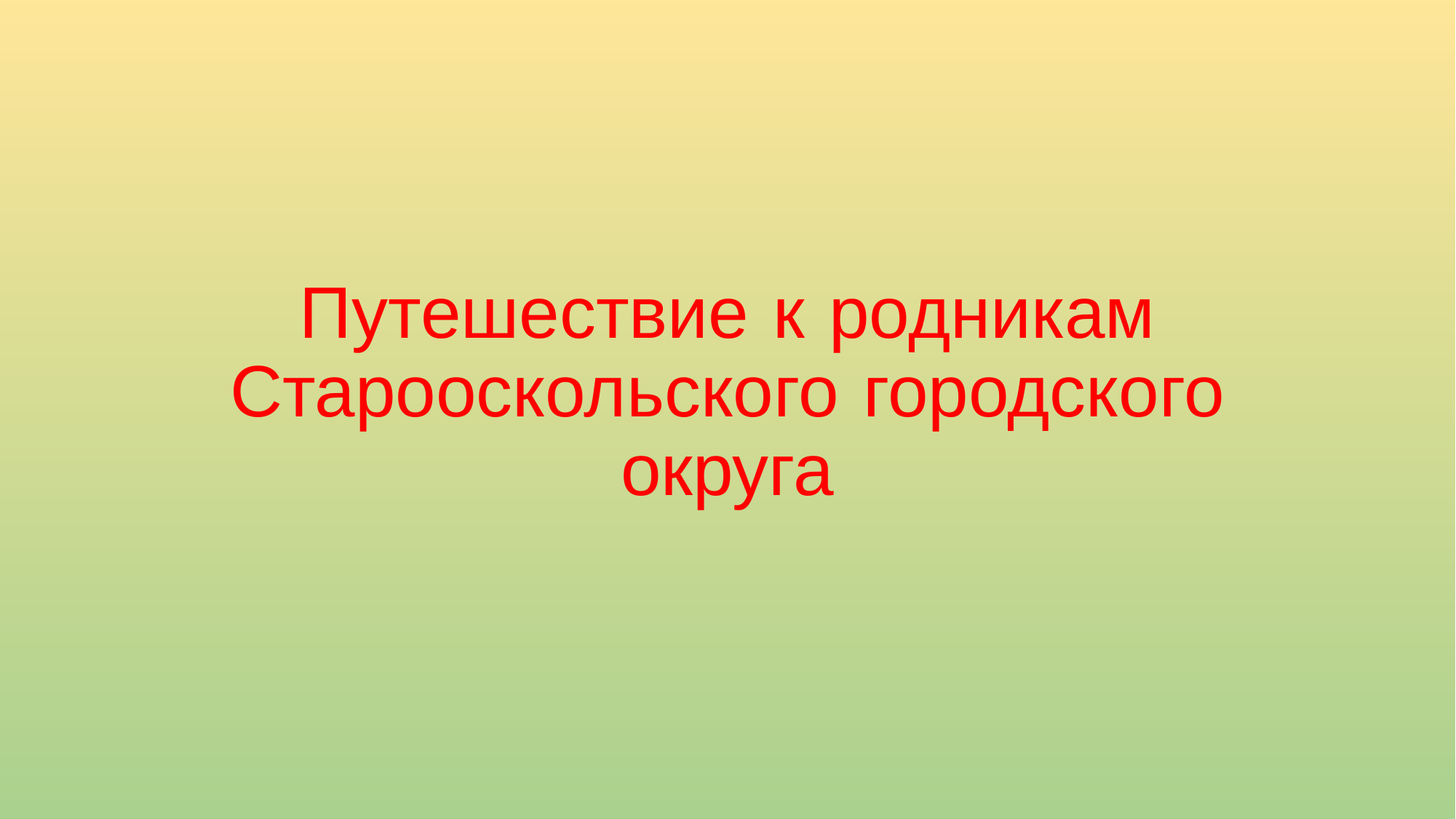

# Путешествие к родникам Старооскольского городского округа